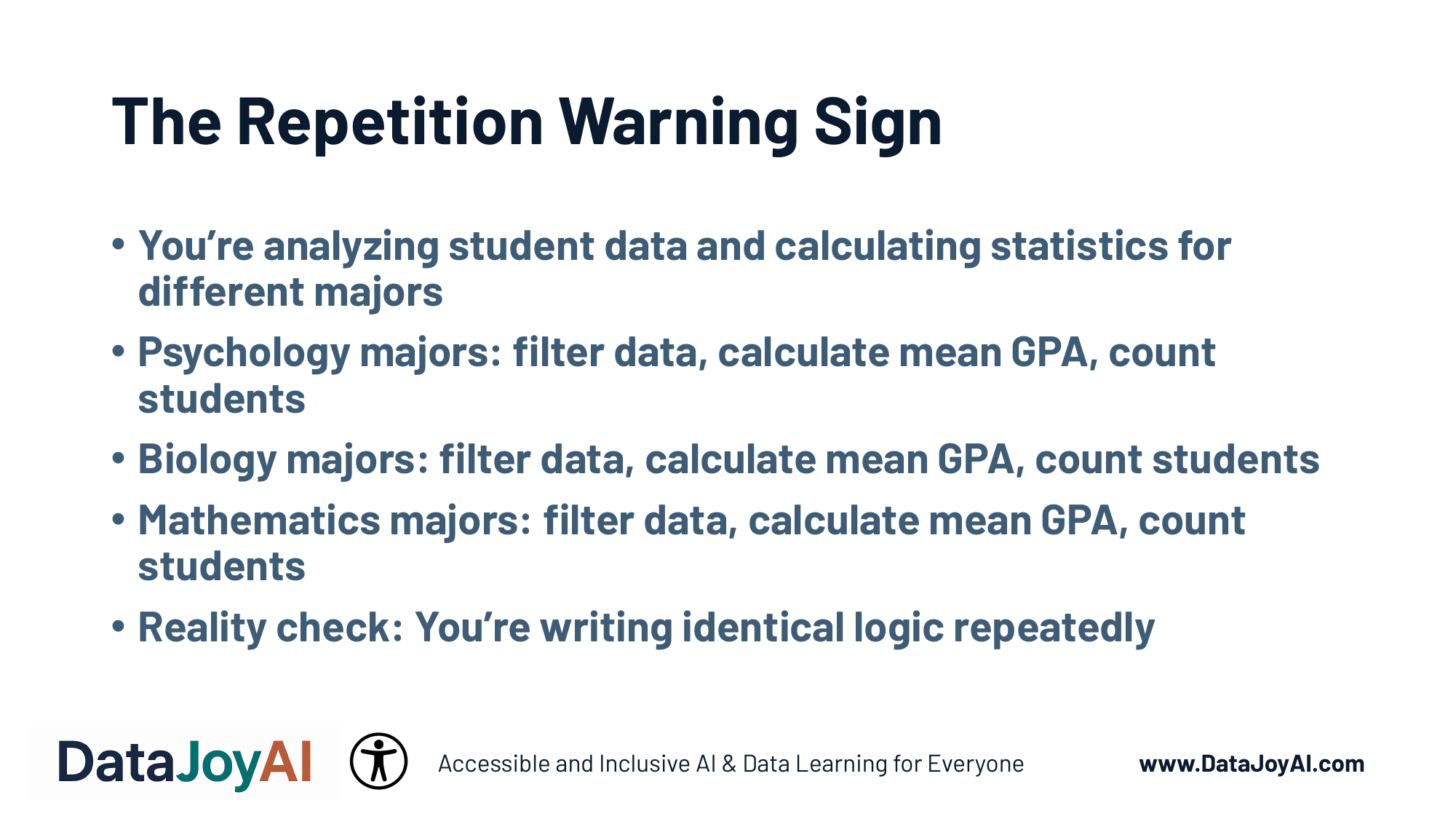

# The Repetition Warning Sign
You’re analyzing student data and calculating statistics for different majors
Psychology majors: filter data, calculate mean GPA, count students
Biology majors: filter data, calculate mean GPA, count students
Mathematics majors: filter data, calculate mean GPA, count students
Reality check: You’re writing identical logic repeatedly